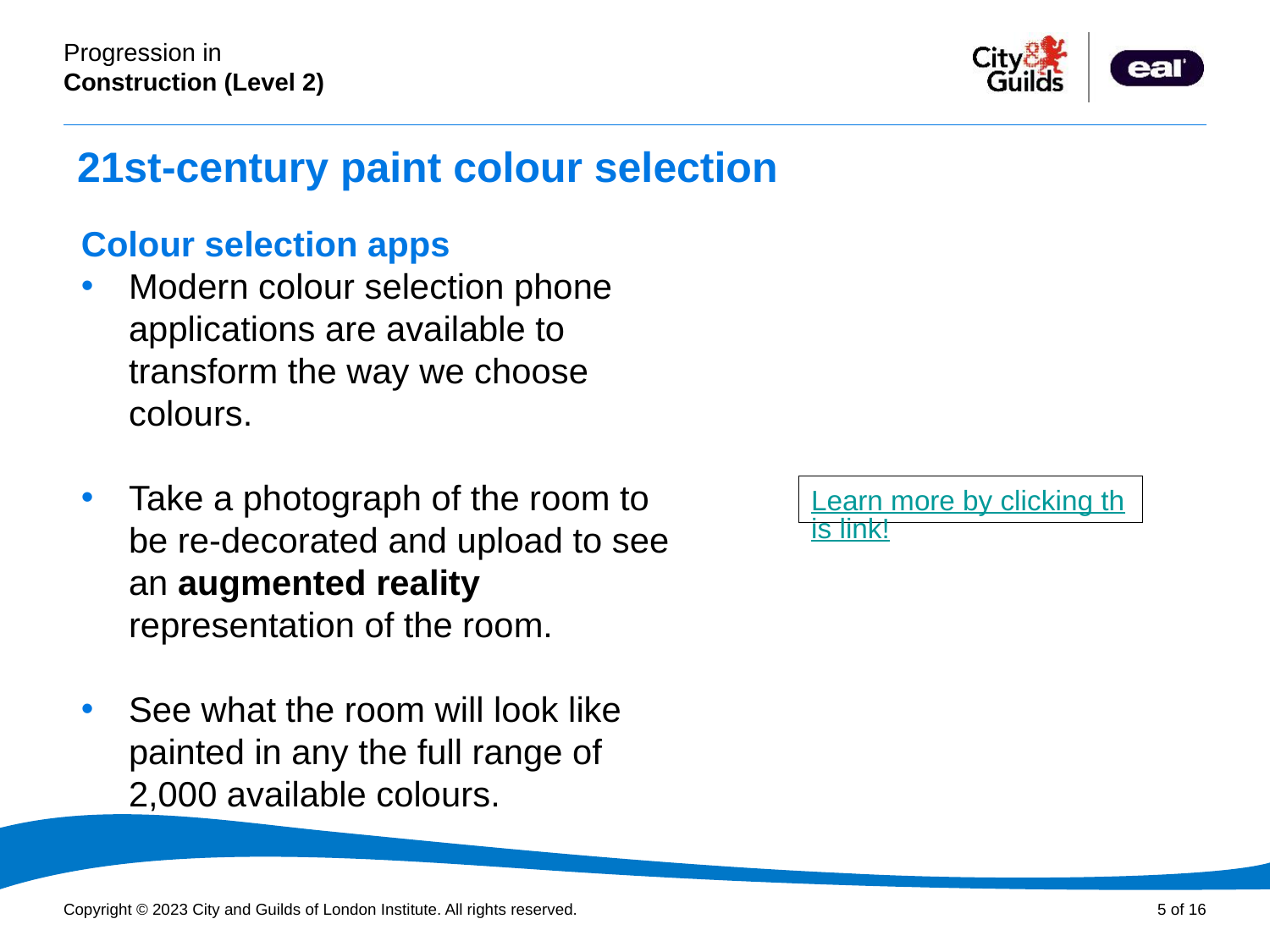

# 21st-century paint colour selection
Colour selection apps
Modern colour selection phone applications are available to transform the way we choose colours.

Take a photograph of the room to be re-decorated and upload to see an augmented reality representation of the room.

See what the room will look like painted in any the full range of 2,000 available colours.

Learn more by clicking this link!